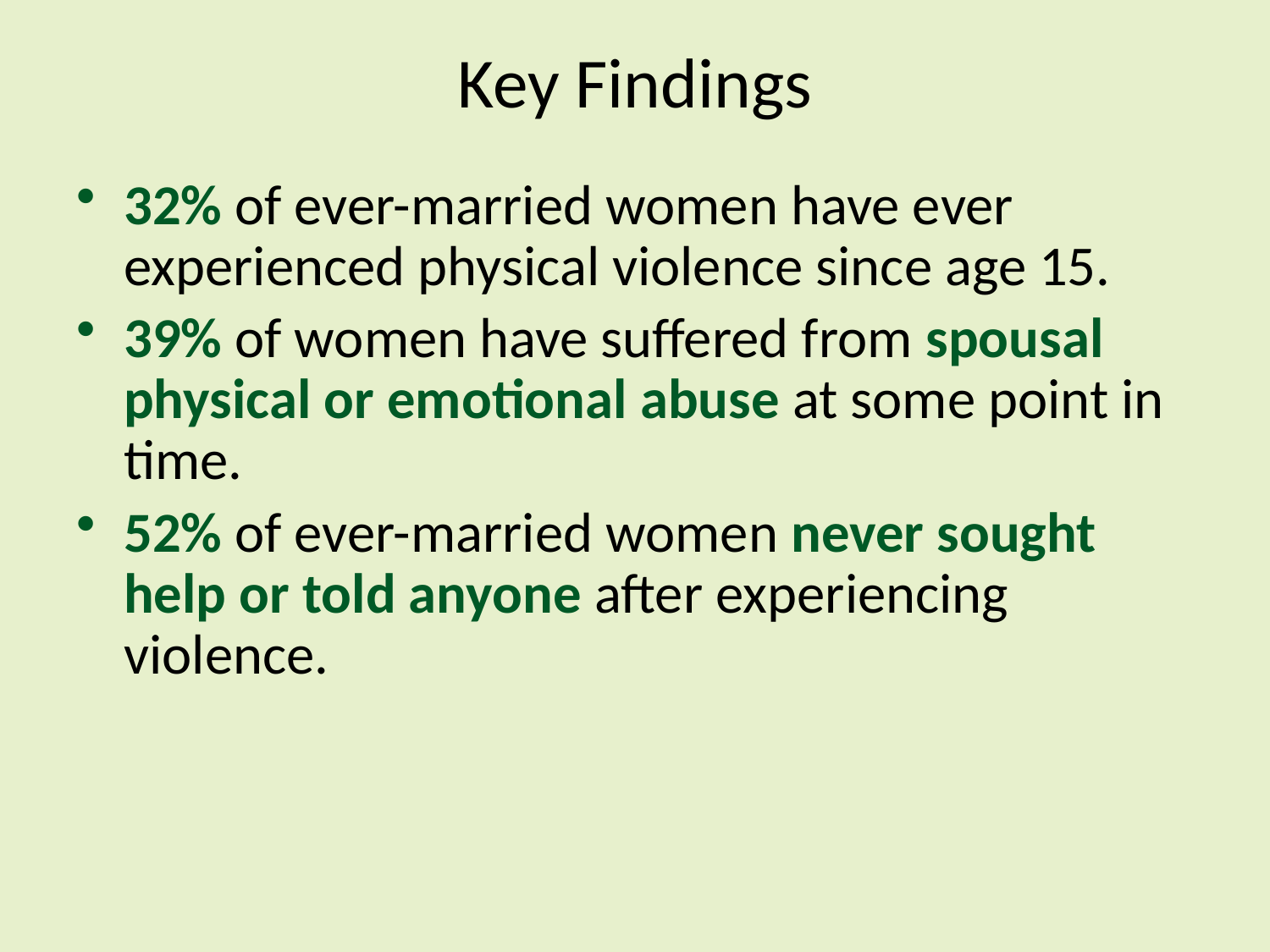

# Key Findings
32% of ever-married women have ever experienced physical violence since age 15.
39% of women have suffered from spousal physical or emotional abuse at some point in time.
52% of ever-married women never sought help or told anyone after experiencing violence.